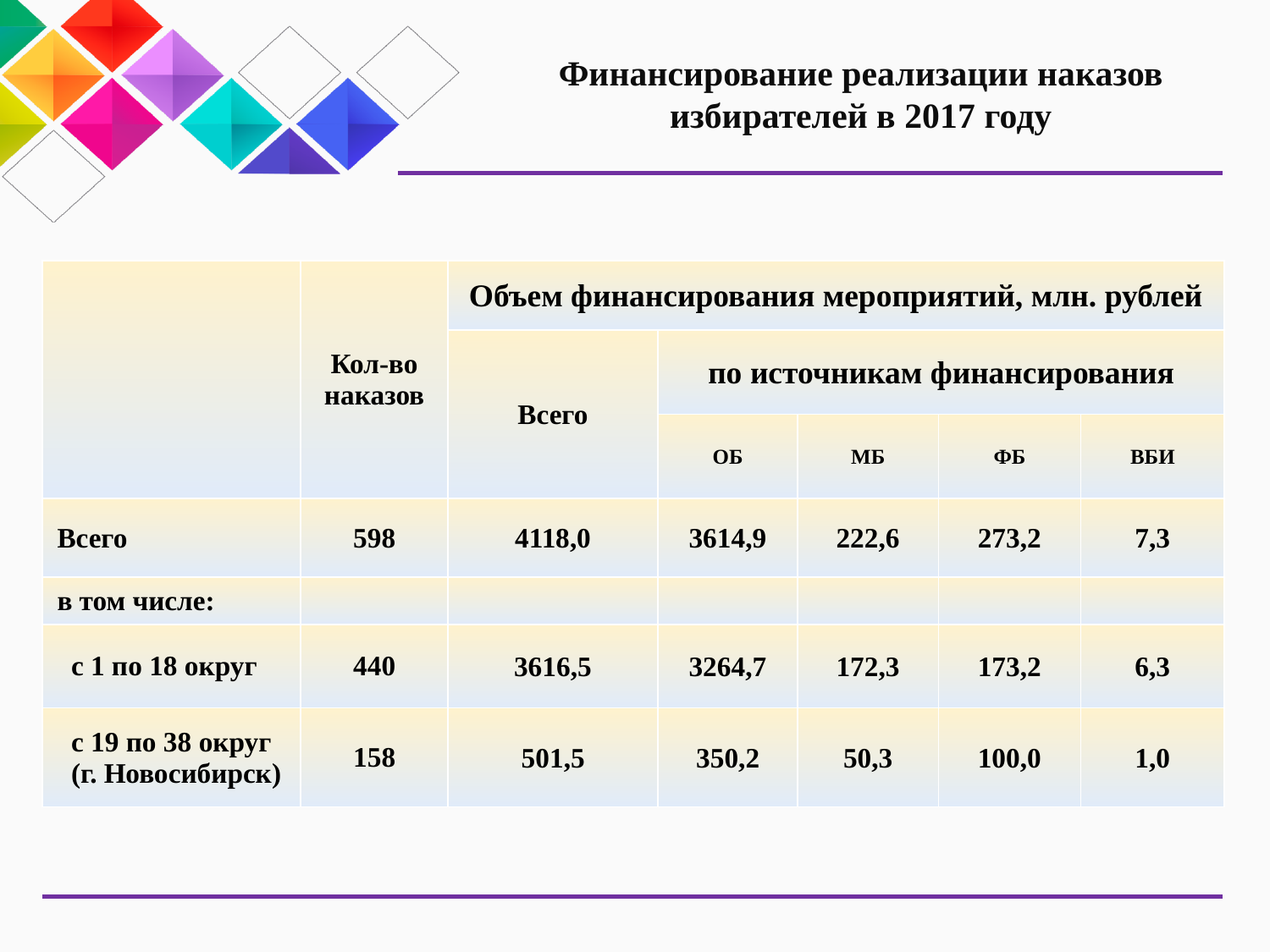

Финансирование реализации наказов избирателей в 2017 году
|  | Кол-во наказов | Объем финансирования мероприятий, млн. рублей |  |  |  |  |
| --- | --- | --- | --- | --- | --- | --- |
|  |  | Всего | по источникам финансирования |  |  |  |
|  |  |  | ОБ | МБ | ФБ | ВБИ |
| Всего | 598 | 4118,0 | 3614,9 | 222,6 | 273,2 | 7,3 |
| в том числе: |  |  |  |  |  |  |
| с 1 по 18 округ | 440 | 3616,5 | 3264,7 | 172,3 | 173,2 | 6,3 |
| с 19 по 38 округ (г. Новосибирск) | 158 | 501,5 | 350,2 | 50,3 | 100,0 | 1,0 |